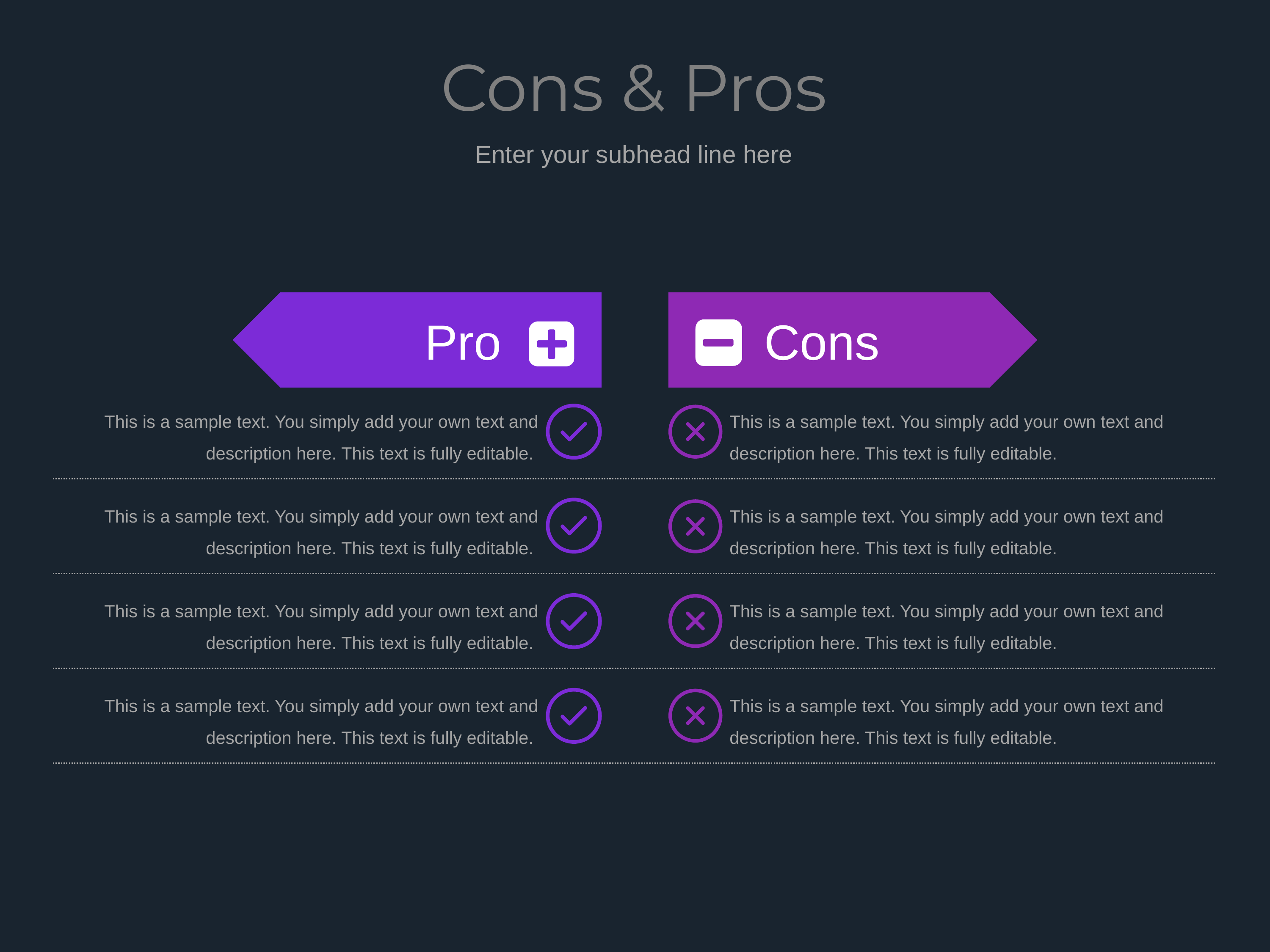

# Cons & Pros
Enter your subhead line here

Pro
Cons

This is a sample text. You simply add your own text and description here. This text is fully editable.
This is a sample text. You simply add your own text and description here. This text is fully editable.

This is a sample text. You simply add your own text and description here. This text is fully editable.
This is a sample text. You simply add your own text and description here. This text is fully editable.

This is a sample text. You simply add your own text and description here. This text is fully editable.
This is a sample text. You simply add your own text and description here. This text is fully editable.

This is a sample text. You simply add your own text and description here. This text is fully editable.
This is a sample text. You simply add your own text and description here. This text is fully editable.